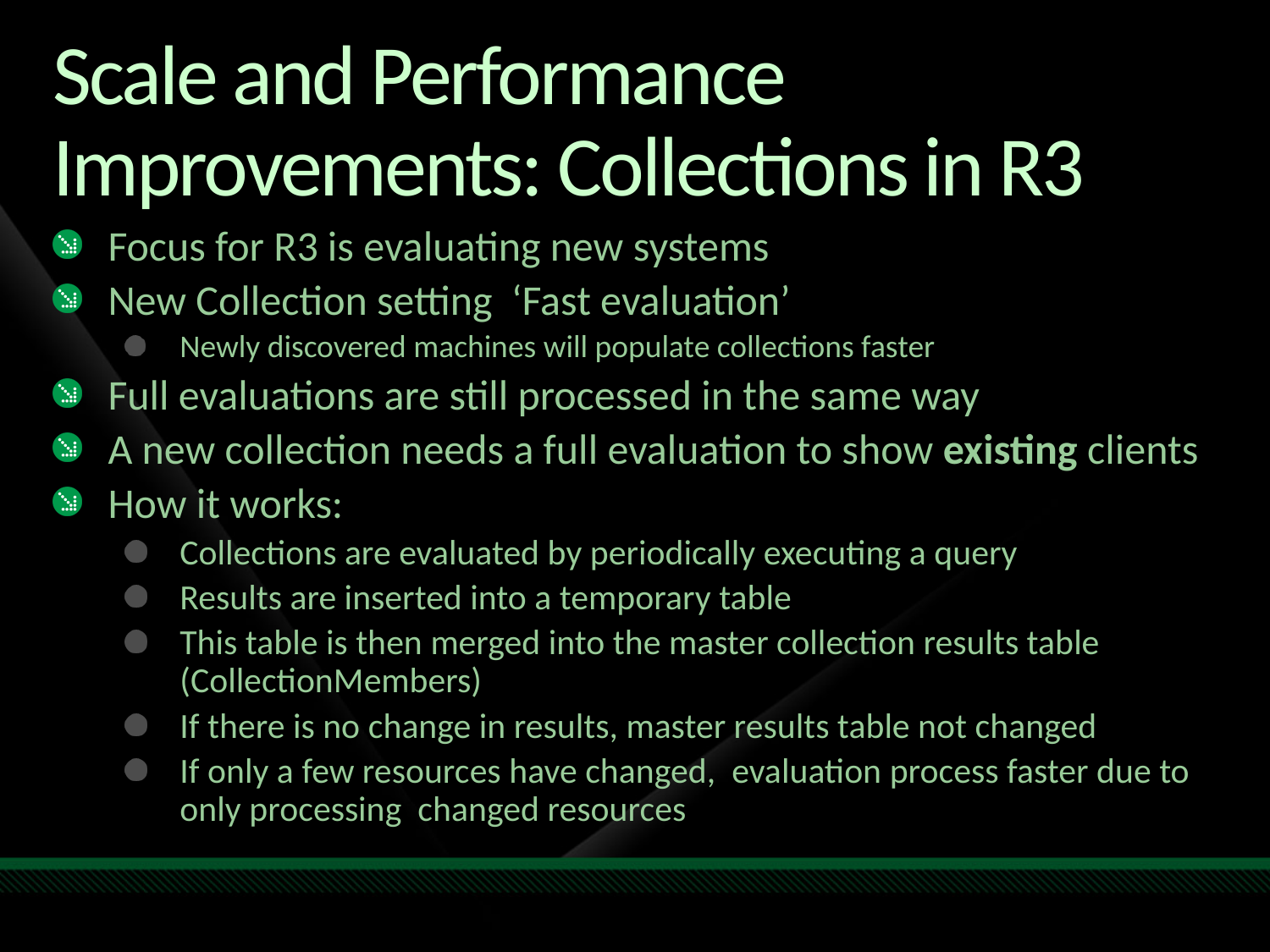

# Scale and Performance Improvements: Collections in R3
Focus for R3 is evaluating new systems
New Collection setting  ‘Fast evaluation’
Newly discovered machines will populate collections faster
Full evaluations are still processed in the same way
A new collection needs a full evaluation to show existing clients
How it works:
Collections are evaluated by periodically executing a query
Results are inserted into a temporary table
This table is then merged into the master collection results table (CollectionMembers)
If there is no change in results, master results table not changed
If only a few resources have changed,  evaluation process faster due to only processing  changed resources